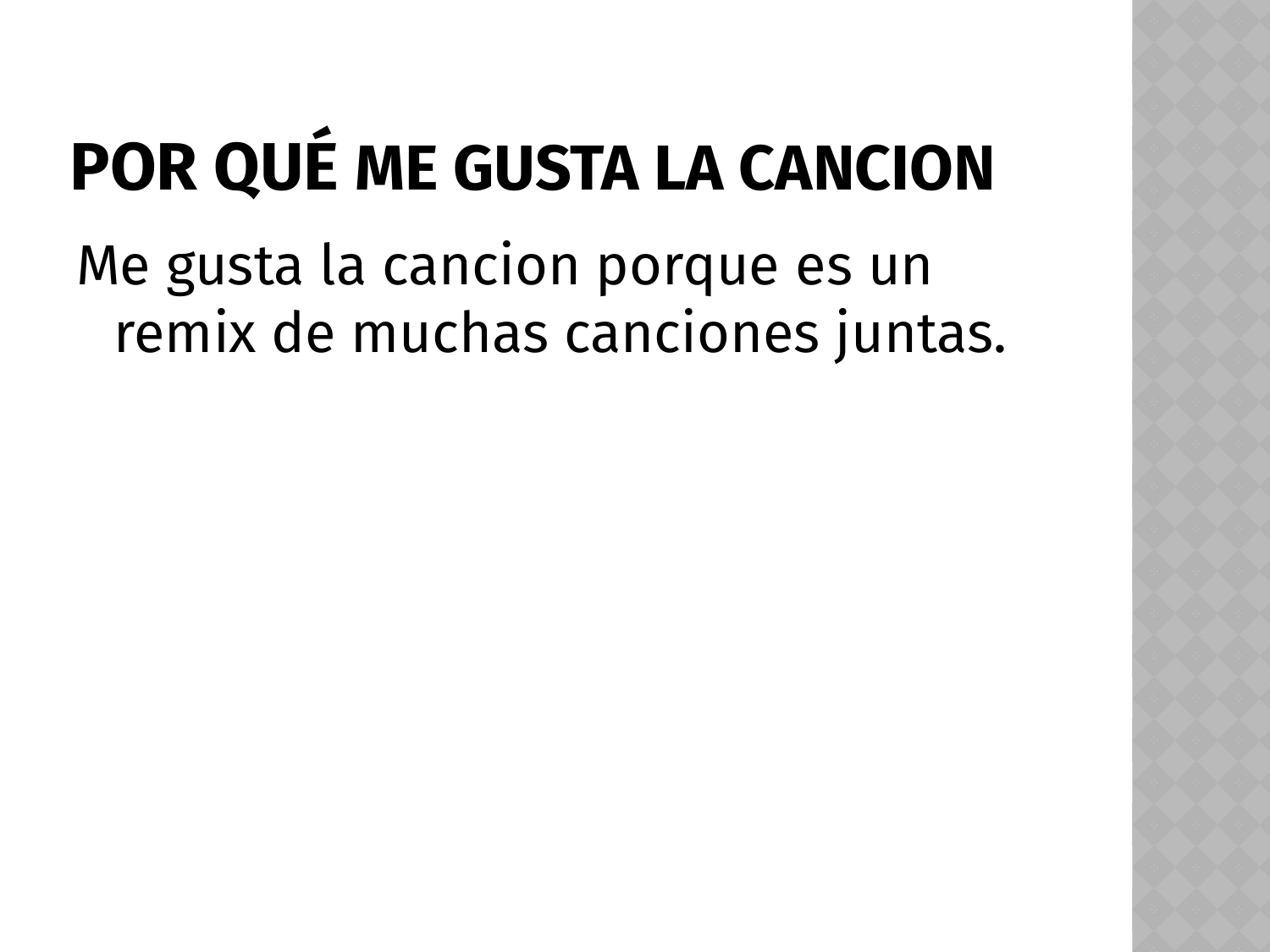

# por qué Me gusta la cancion
Me gusta la cancion porque es un remix de muchas canciones juntas.